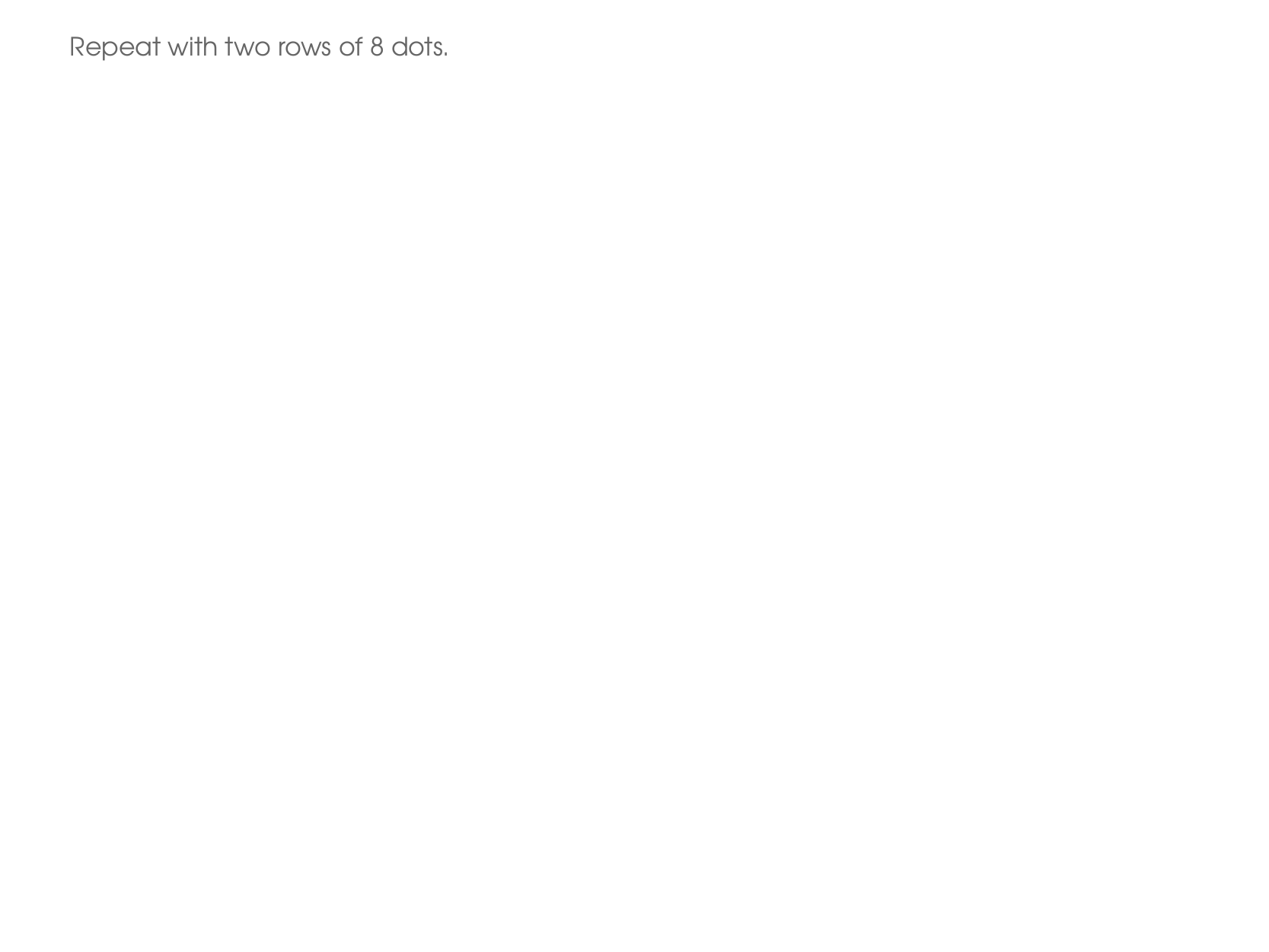

Repeat with two rows of 8 dots.